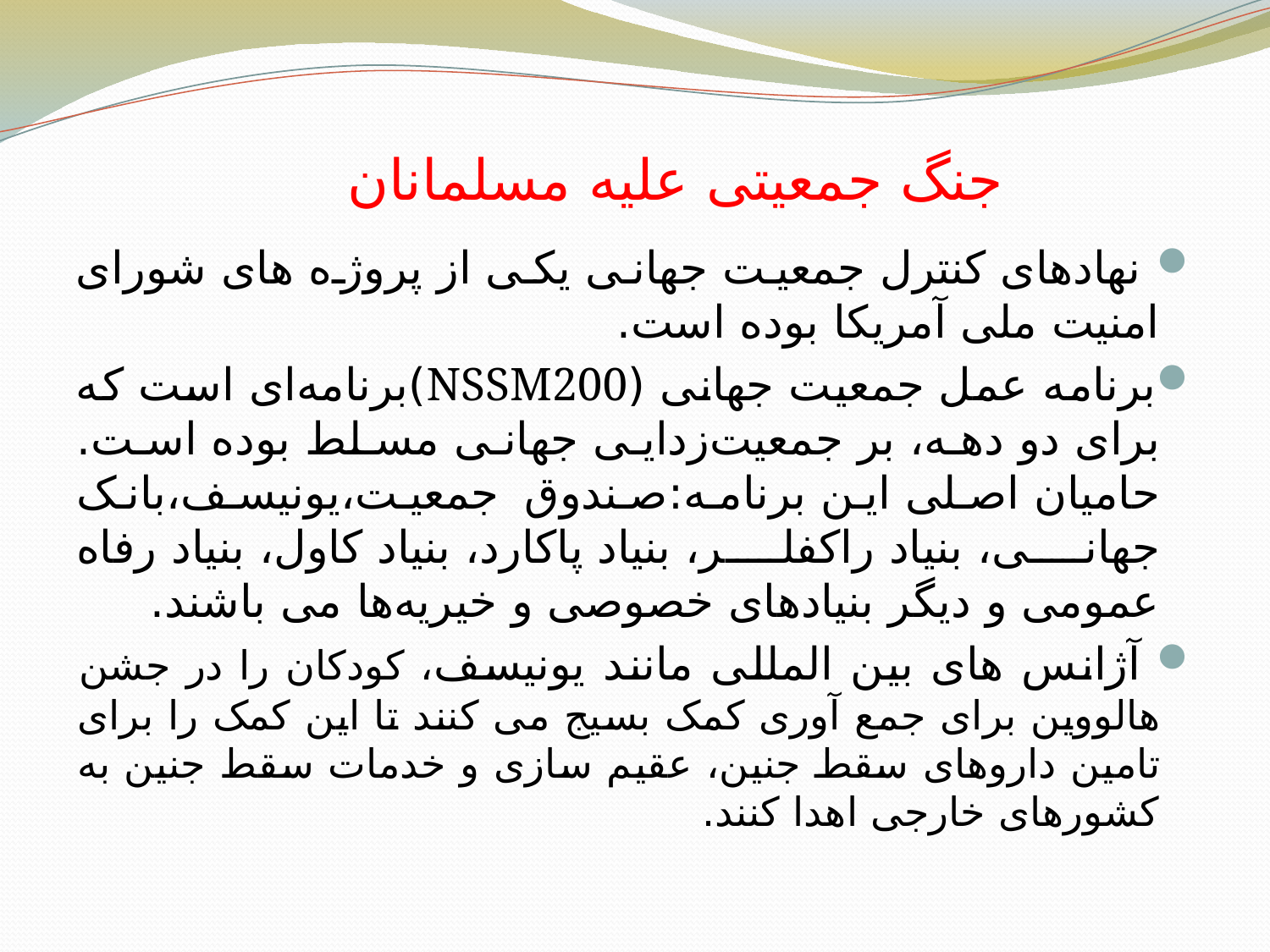

# جنگ جمعیتی علیه مسلمانان
 نهادهای کنترل جمعیت جهانی یکی از پروژه های شورای امنیت ملی آمریکا بوده است.
برنامه عمل جمعیت جهانی (NSSM200)برنامه‌ای است که برای دو دهه، بر جمعیت‌زدایی جهانی مسلط بوده است. حامیان اصلی این برنامه:صندوق جمعیت،یونیسف،بانک جهانی، بنیاد راکفلر، بنیاد پاکارد، بنیاد کاول، بنیاد رفاه عمومی و دیگر بنیادهای خصوصی و خیریه‌ها می باشند.
 آژانس های بین المللی مانند یونیسف، کودکان را در جشن هالووین برای جمع آوری کمک بسیج می کنند تا این کمک را برای تامین داروهای سقط جنین، عقیم سازی و خدمات سقط جنین به کشورهای خارجی اهدا کنند.